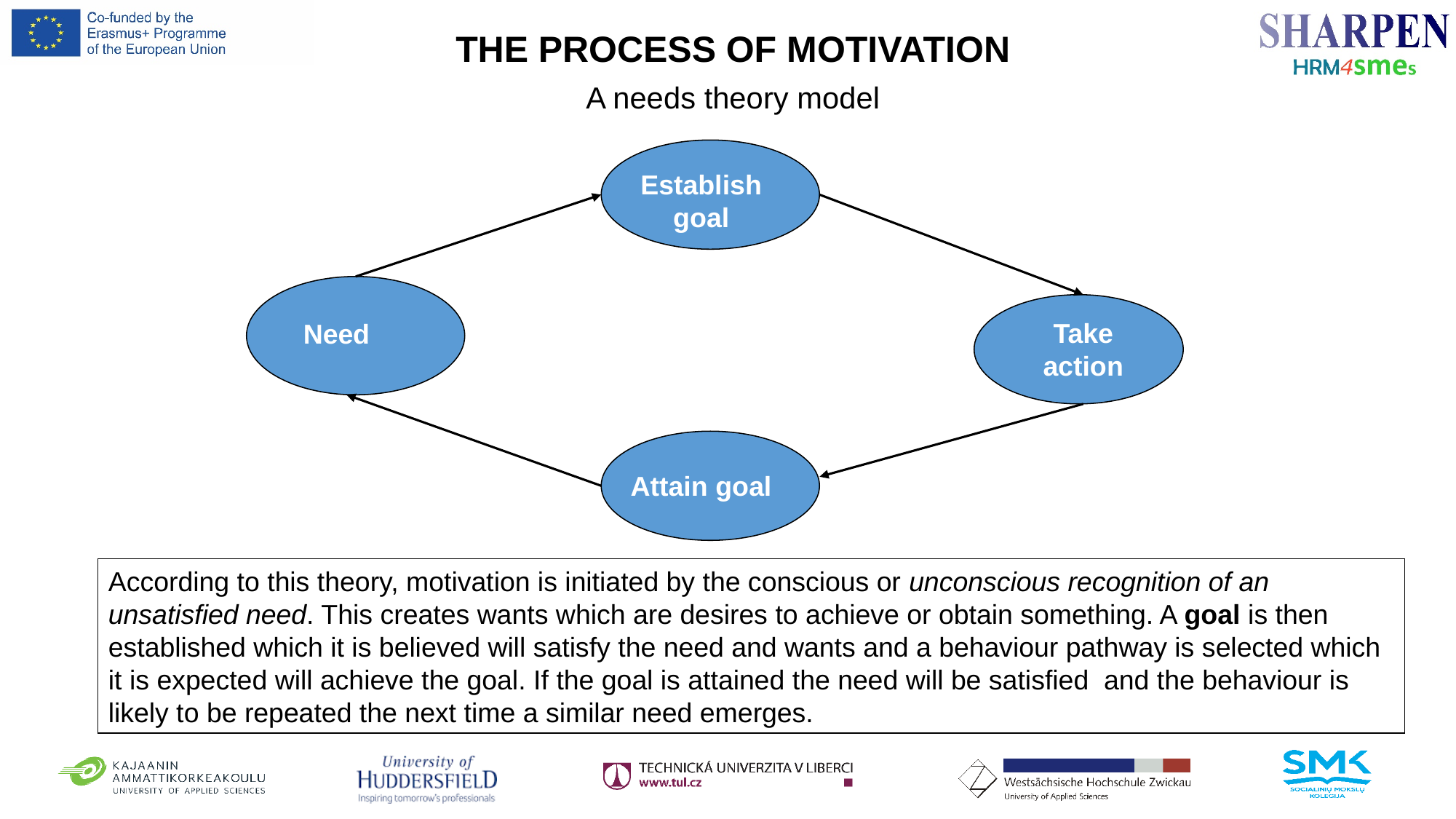

THE PROCESS OF MOTIVATION
A needs theory model

Establish goal

Take action
Need

Attain goal
According to this theory, motivation is initiated by the conscious or unconscious recognition of an unsatisfied need. This creates wants which are desires to achieve or obtain something. A goal is then established which it is believed will satisfy the need and wants and a behaviour pathway is selected which it is expected will achieve the goal. If the goal is attained the need will be satisfied  and the behaviour is likely to be repeated the next time a similar need emerges.